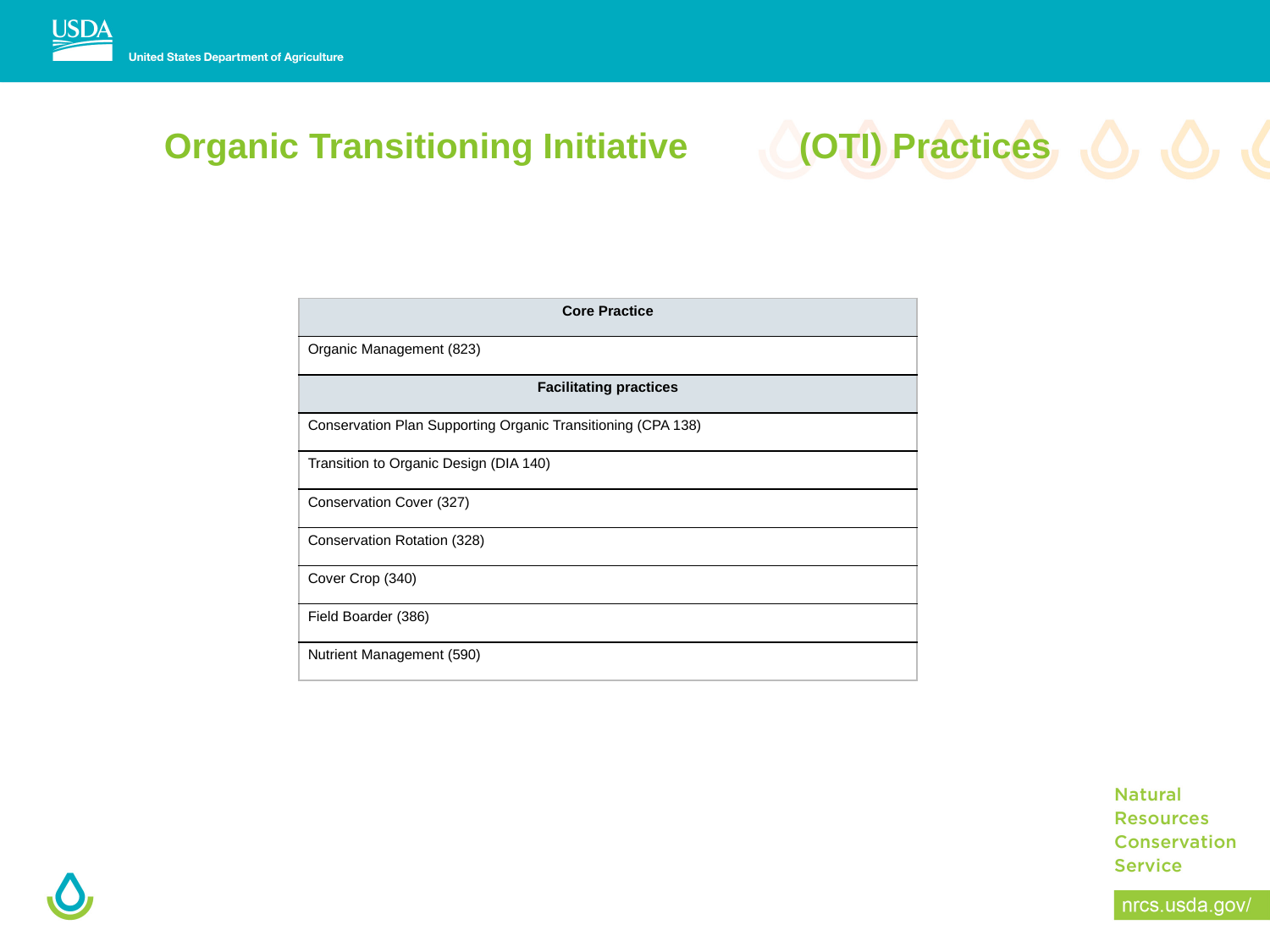

# Organic Transitioning Initiative	(OTI) Practices
| Core Practice |
| --- |
| Organic Management (823) |
| Facilitating practices |
| Conservation Plan Supporting Organic Transitioning (CPA 138) |
| Transition to Organic Design (DIA 140) |
| Conservation Cover (327) |
| Conservation Rotation (328) |
| Cover Crop (340) |
| Field Boarder (386) |
| Nutrient Management (590) |